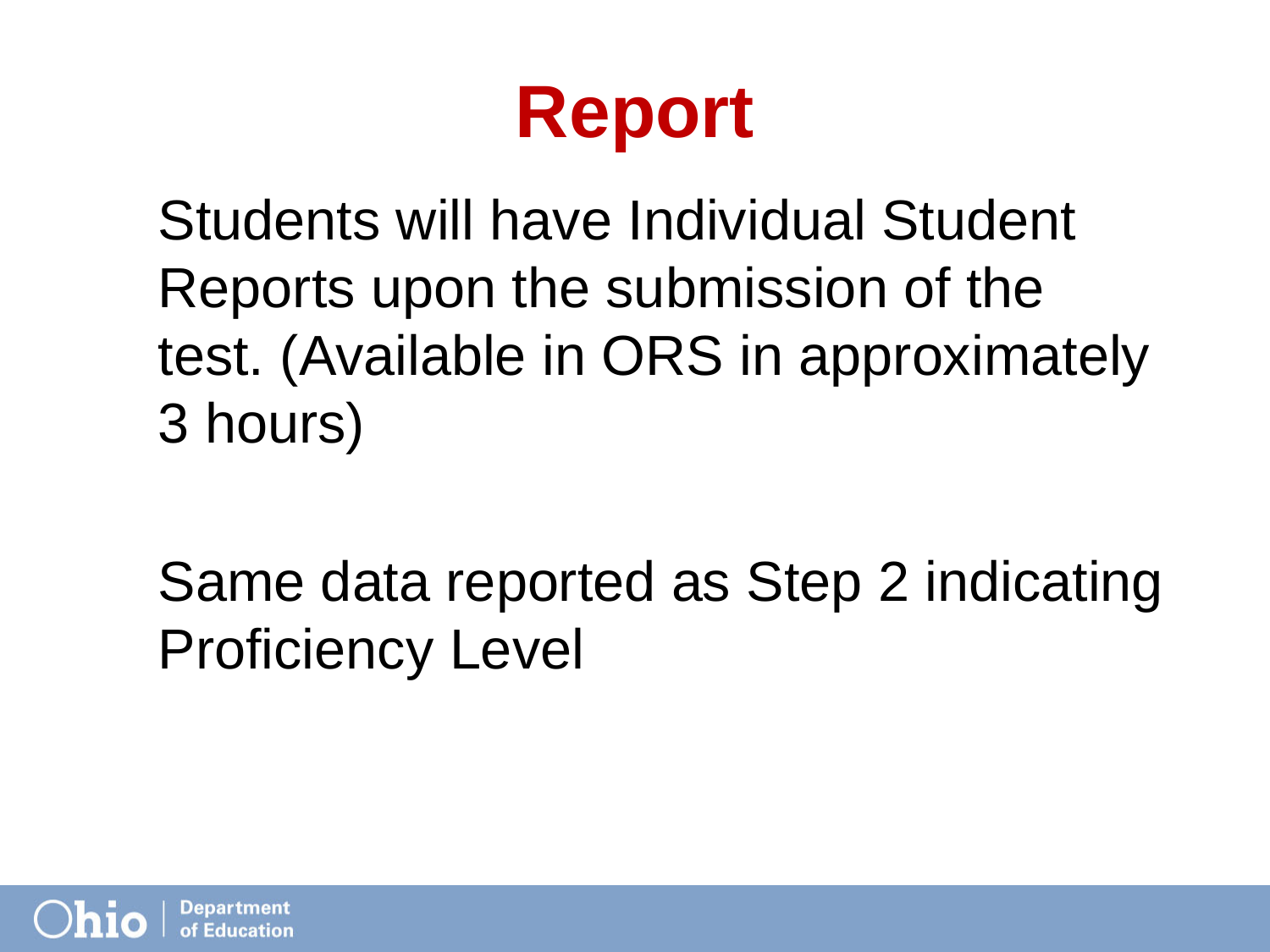

# Report
Students will have Individual Student Reports upon the submission of the test. (Available in ORS in approximately 3 hours)

Same data reported as Step 2 indicating Proficiency Level